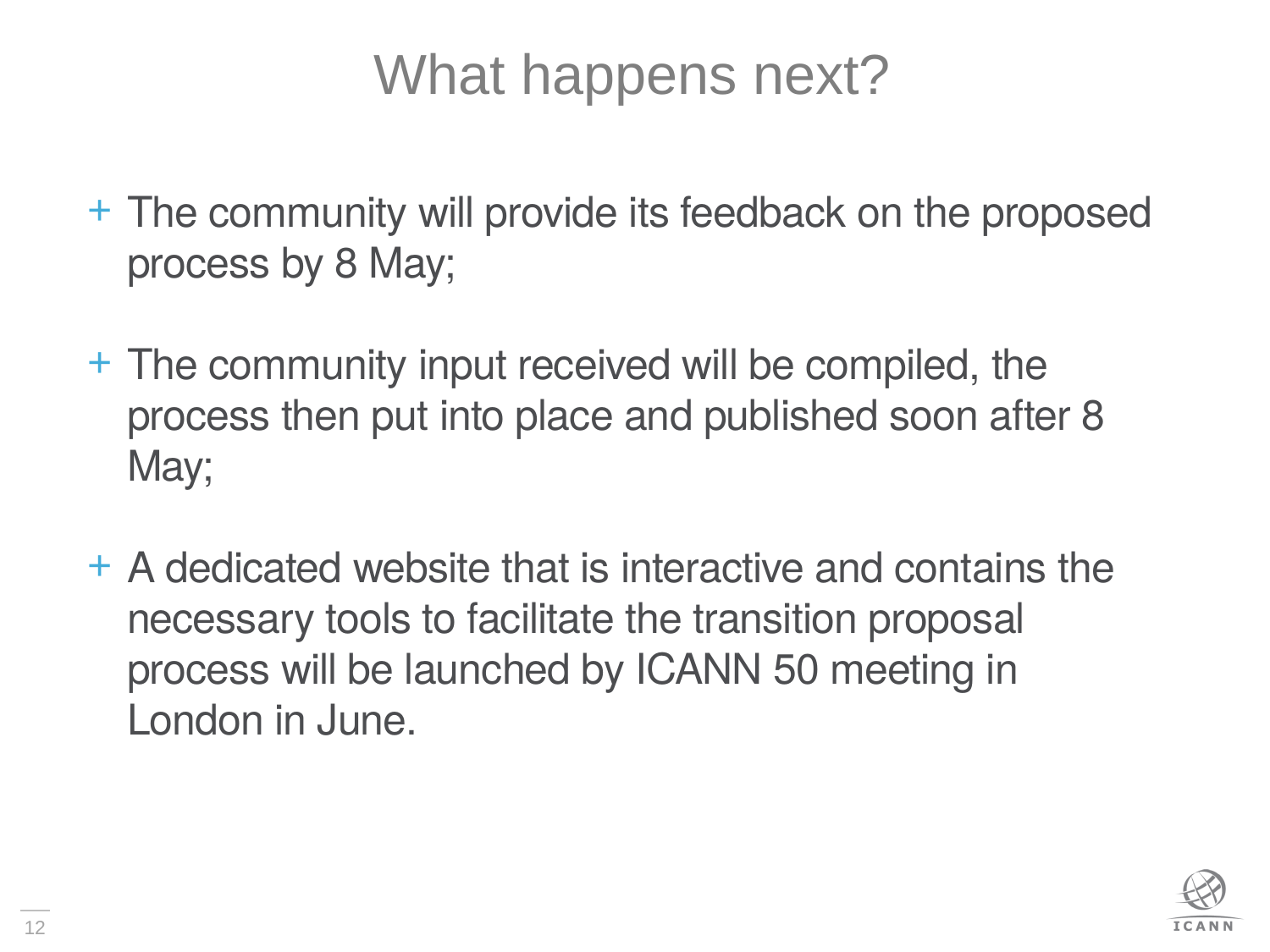

# What happens next?

The community will provide its feedback on the proposed process by 8 May;

The community input received will be compiled, the process then put into place and published soon after 8 May;

A dedicated website that is interactive and contains the necessary tools to facilitate the transition proposal process will be launched by ICANN 50 meeting in London in June.